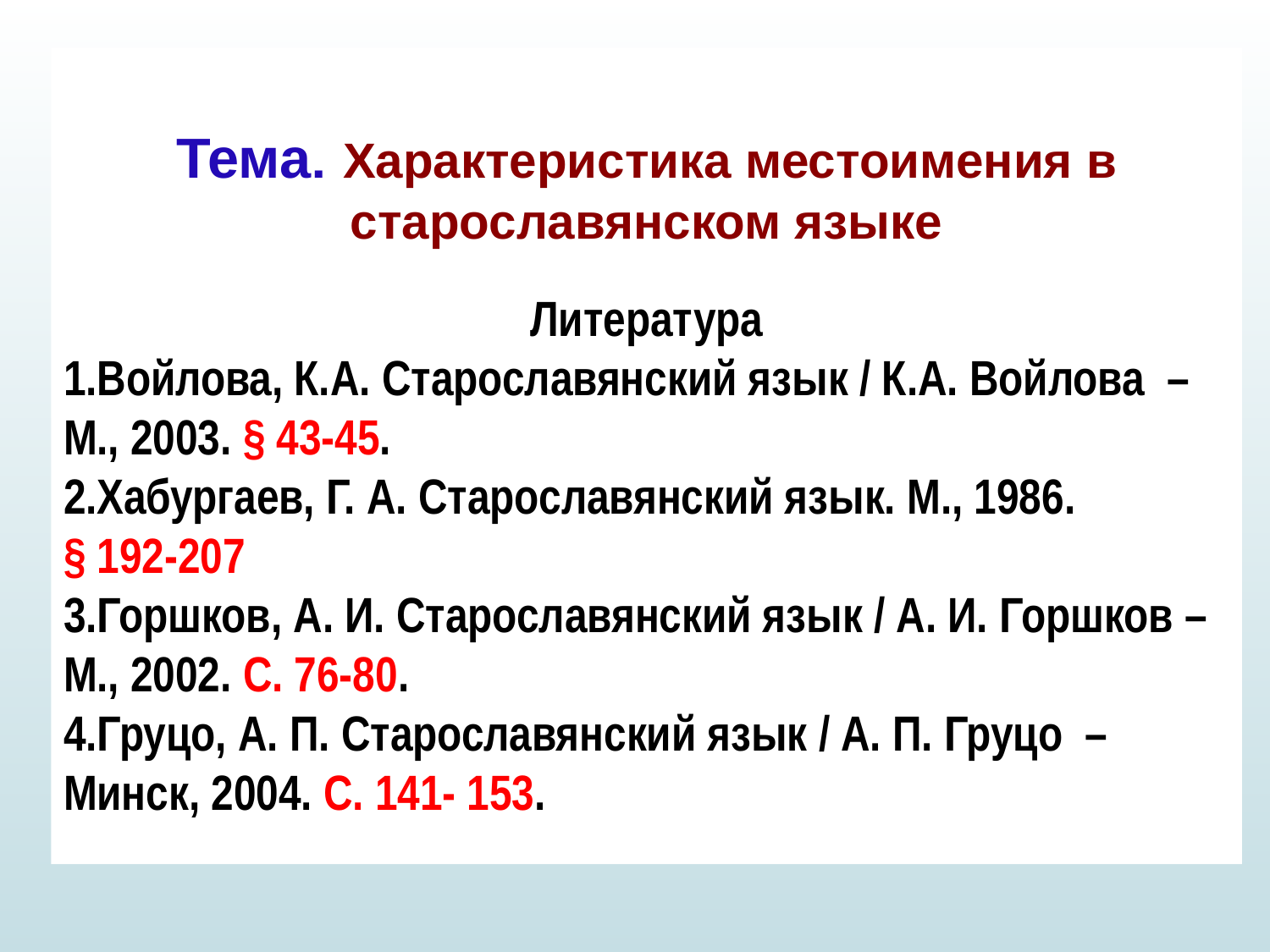

Тема. Характеристика местоимения в старославянском языке

Литература
1.Войлова, К.А. Старославянский язык / К.А. Войлова  – М., 2003. § 43-45.
2.Хабургаев, Г. А. Старославянский язык. М., 1986.
§ 192-207
3.Горшков, А. И. Старославянский язык / А. И. Горшков – М., 2002. С. 76-80.
4.Груцо, А. П. Старославянский язык / А. П. Груцо  – Минск, 2004. С. 141- 153.